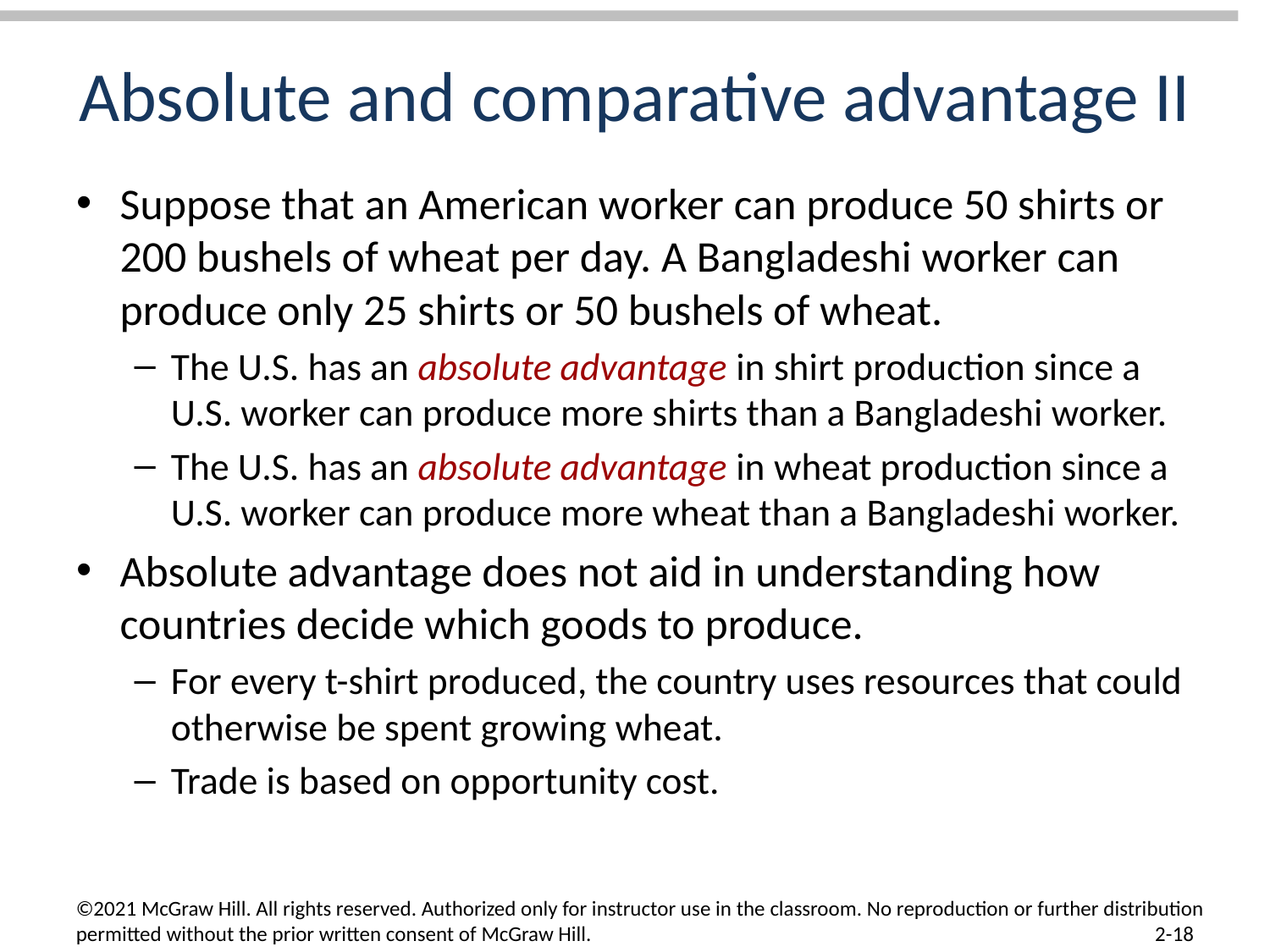

# Absolute and comparative advantage II
Suppose that an American worker can produce 50 shirts or 200 bushels of wheat per day. A Bangladeshi worker can produce only 25 shirts or 50 bushels of wheat.
The U.S. has an absolute advantage in shirt production since a U.S. worker can produce more shirts than a Bangladeshi worker.
The U.S. has an absolute advantage in wheat production since a U.S. worker can produce more wheat than a Bangladeshi worker.
Absolute advantage does not aid in understanding how countries decide which goods to produce.
For every t-shirt produced, the country uses resources that could otherwise be spent growing wheat.
Trade is based on opportunity cost.